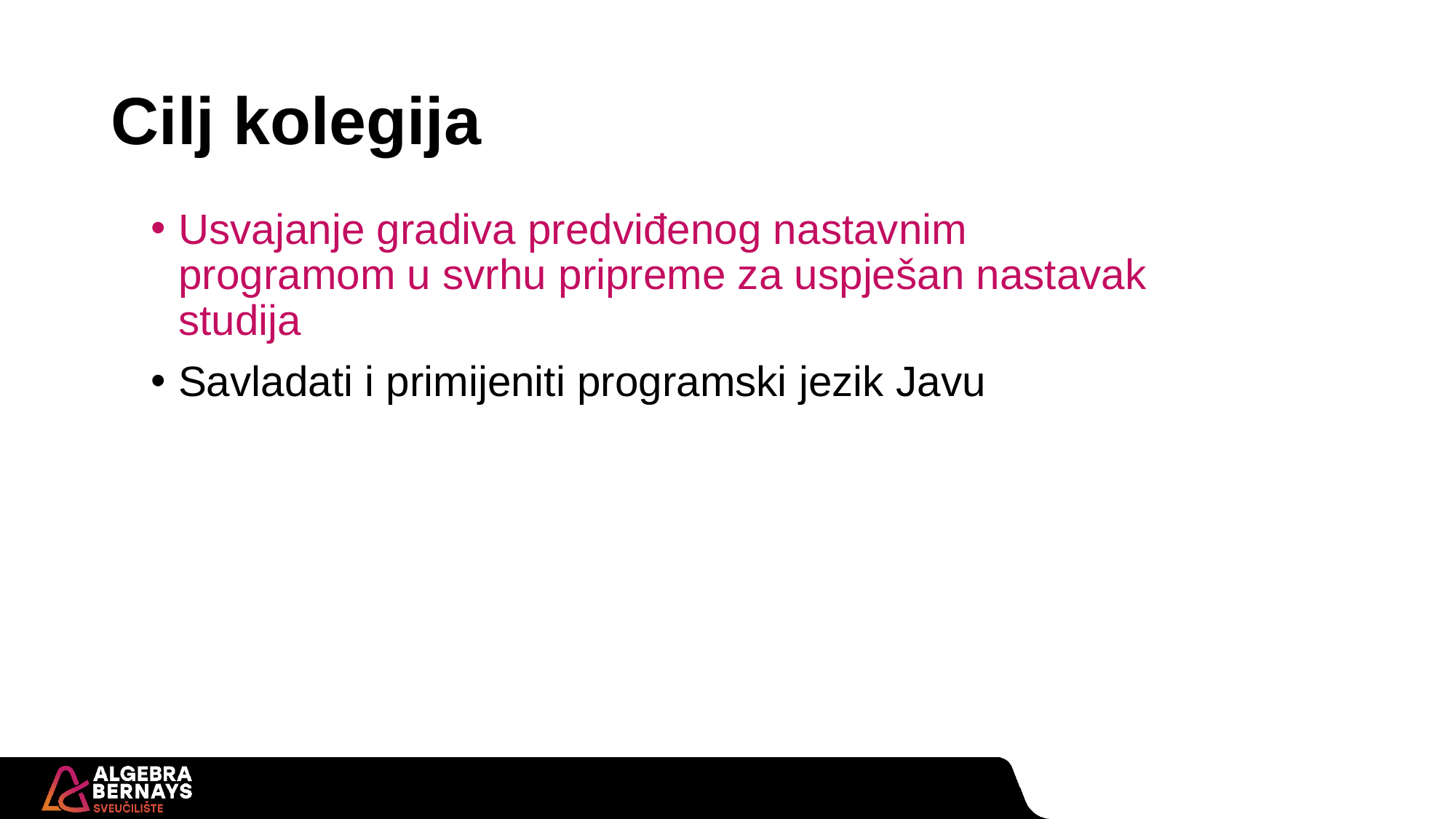

Cilj kolegija
Usvajanje gradiva predviđenog nastavnim programom u svrhu pripreme za uspješan nastavak studija
Savladati i primijeniti programski jezik Javu